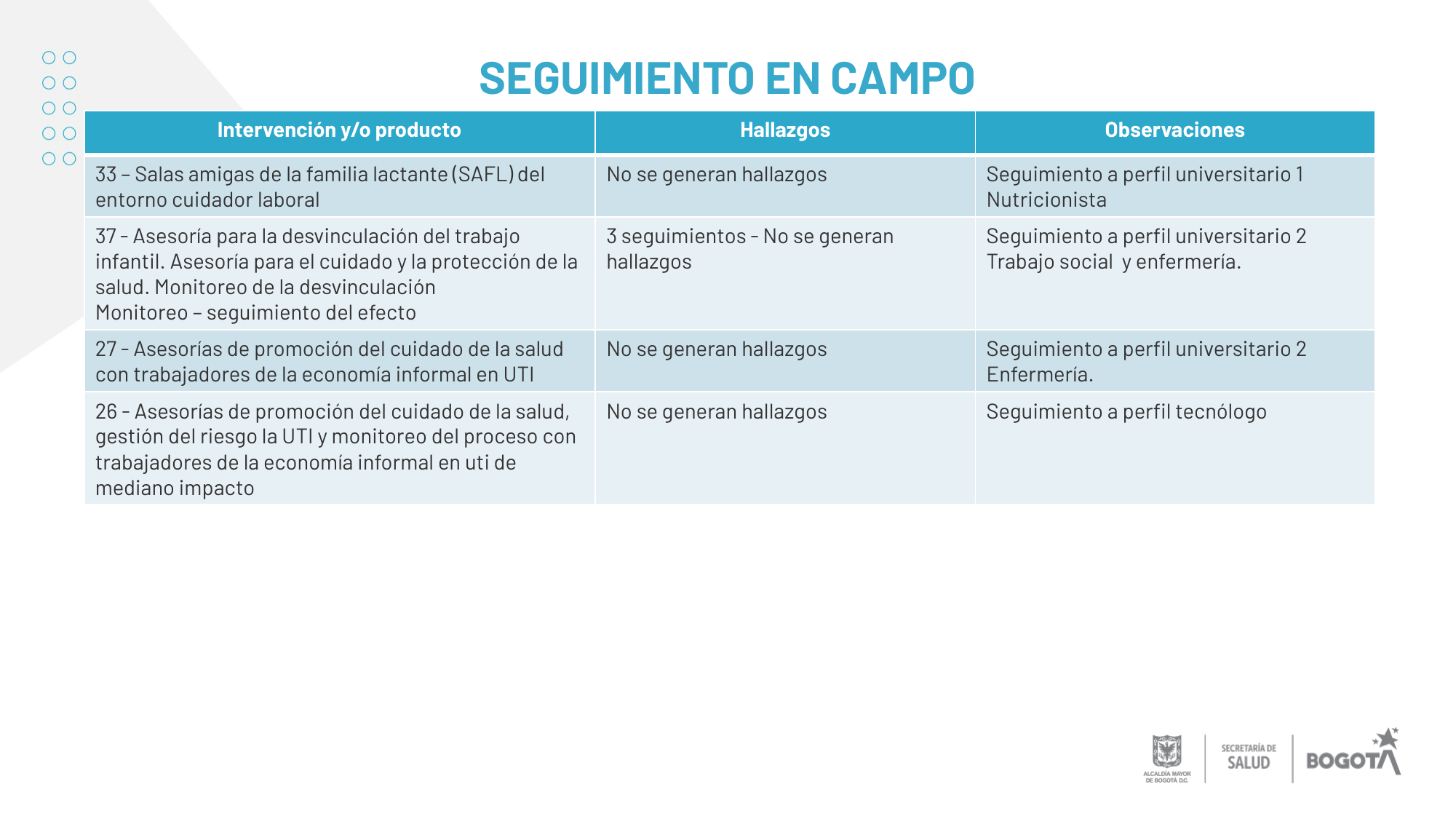

# SEGUIMIENTO EN CAMPO
| Intervención y/o producto | Hallazgos | Observaciones |
| --- | --- | --- |
| 33 – Salas amigas de la familia lactante (SAFL) del entorno cuidador laboral | No se generan hallazgos | Seguimiento a perfil universitario 1 Nutricionista |
| 37 - Asesoría para la desvinculación del trabajo infantil. Asesoría para el cuidado y la protección de la salud. Monitoreo de la desvinculación Monitoreo – seguimiento del efecto | 3 seguimientos - No se generan hallazgos | Seguimiento a perfil universitario 2 Trabajo social y enfermería. |
| 27 - Asesorías de promoción del cuidado de la salud con trabajadores de la economía informal en UTI | No se generan hallazgos | Seguimiento a perfil universitario 2 Enfermería. |
| 26 - Asesorías de promoción del cuidado de la salud, gestión del riesgo la UTI y monitoreo del proceso con trabajadores de la economía informal en uti de mediano impacto | No se generan hallazgos | Seguimiento a perfil tecnólogo |